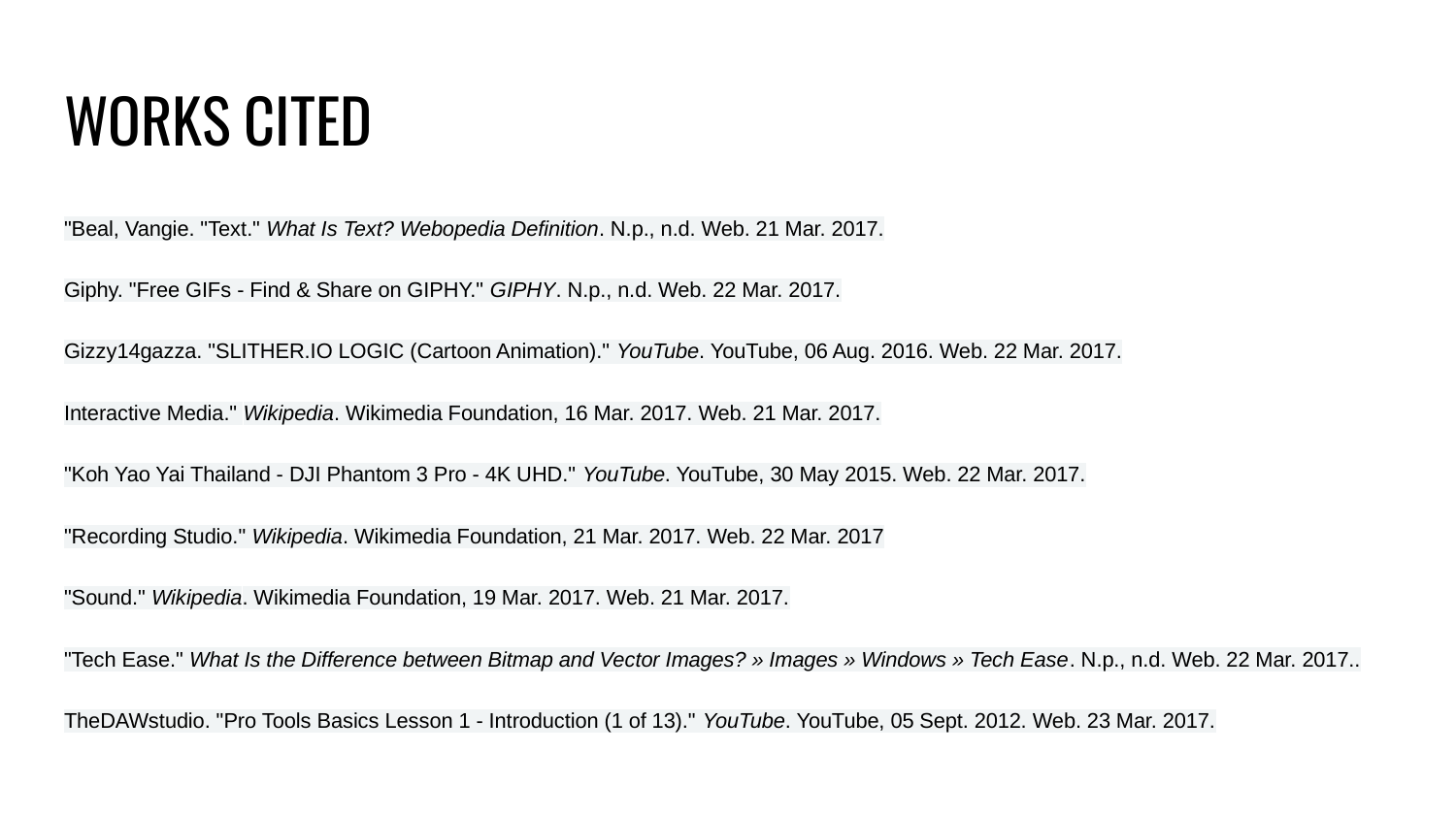

# WORKS CITED
"Beal, Vangie. "Text." What Is Text? Webopedia Definition. N.p., n.d. Web. 21 Mar. 2017.
Giphy. "Free GIFs - Find & Share on GIPHY." GIPHY. N.p., n.d. Web. 22 Mar. 2017.
Gizzy14gazza. "SLITHER.IO LOGIC (Cartoon Animation)." YouTube. YouTube, 06 Aug. 2016. Web. 22 Mar. 2017.
Interactive Media." Wikipedia. Wikimedia Foundation, 16 Mar. 2017. Web. 21 Mar. 2017.
"Koh Yao Yai Thailand - DJI Phantom 3 Pro - 4K UHD." YouTube. YouTube, 30 May 2015. Web. 22 Mar. 2017.
"Recording Studio." Wikipedia. Wikimedia Foundation, 21 Mar. 2017. Web. 22 Mar. 2017
"Sound." Wikipedia. Wikimedia Foundation, 19 Mar. 2017. Web. 21 Mar. 2017.
"Tech Ease." What Is the Difference between Bitmap and Vector Images? » Images » Windows » Tech Ease. N.p., n.d. Web. 22 Mar. 2017..
TheDAWstudio. "Pro Tools Basics Lesson 1 - Introduction (1 of 13)." YouTube. YouTube, 05 Sept. 2012. Web. 23 Mar. 2017.